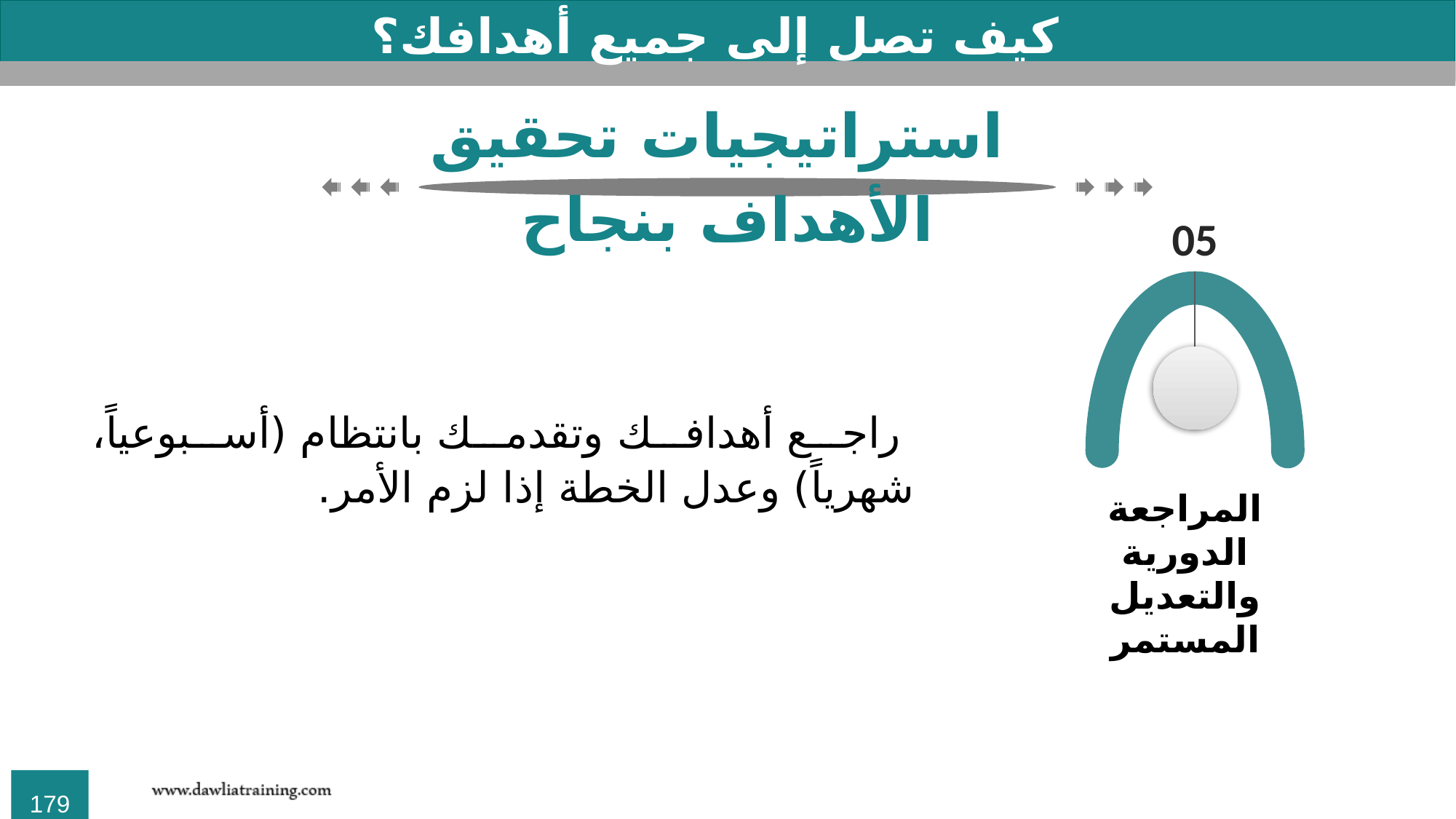

كيف تصل إلى جميع أهدافك؟
 استراتيجيات تحقيق الأهداف بنجاح

05

المراجعة الدورية والتعديل المستمر
 راجع أهدافك وتقدمك بانتظام (أسبوعياً، شهرياً) وعدل الخطة إذا لزم الأمر.